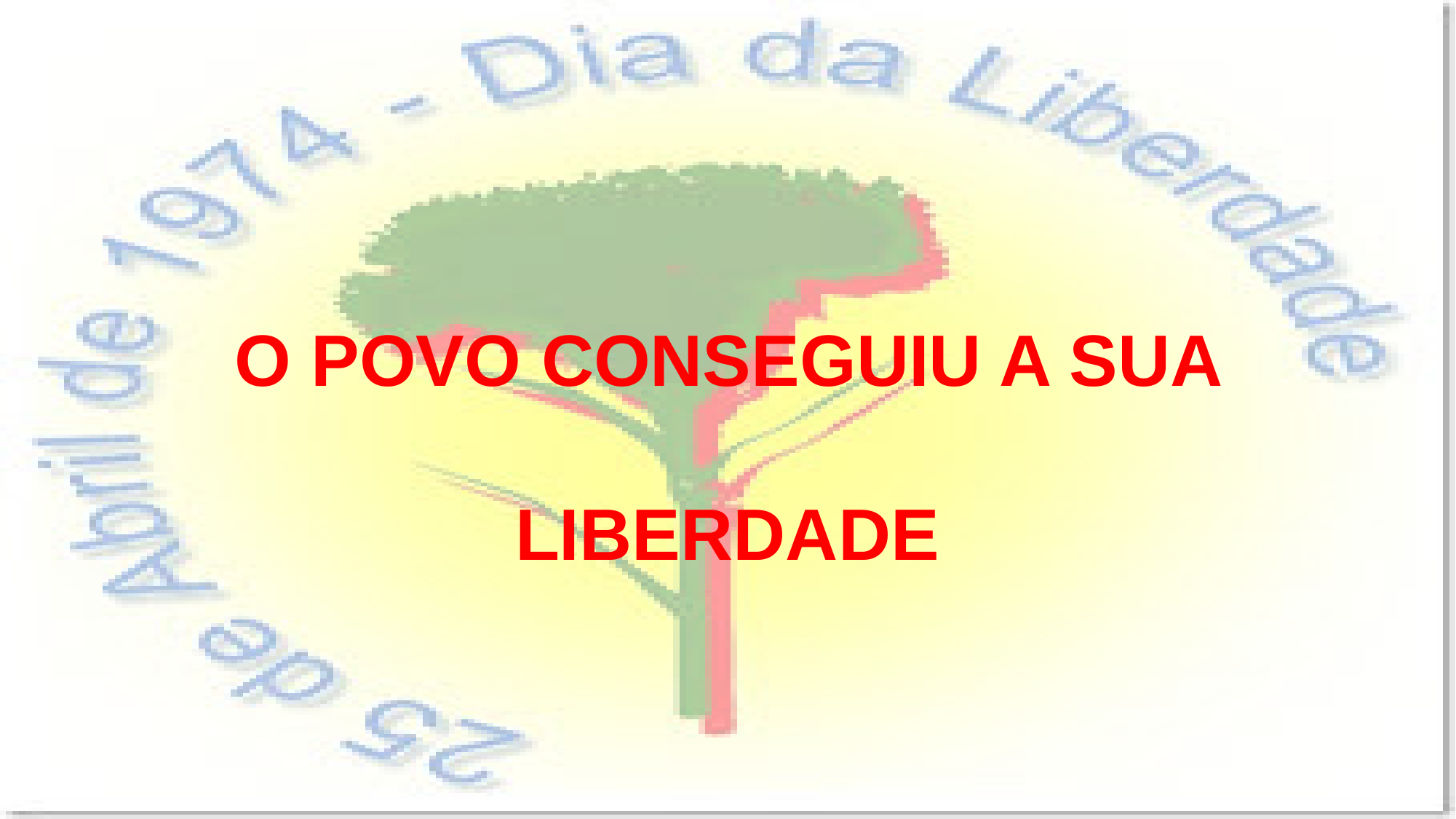

# O POVO CONSEGUIU A SUA LIBERDADE